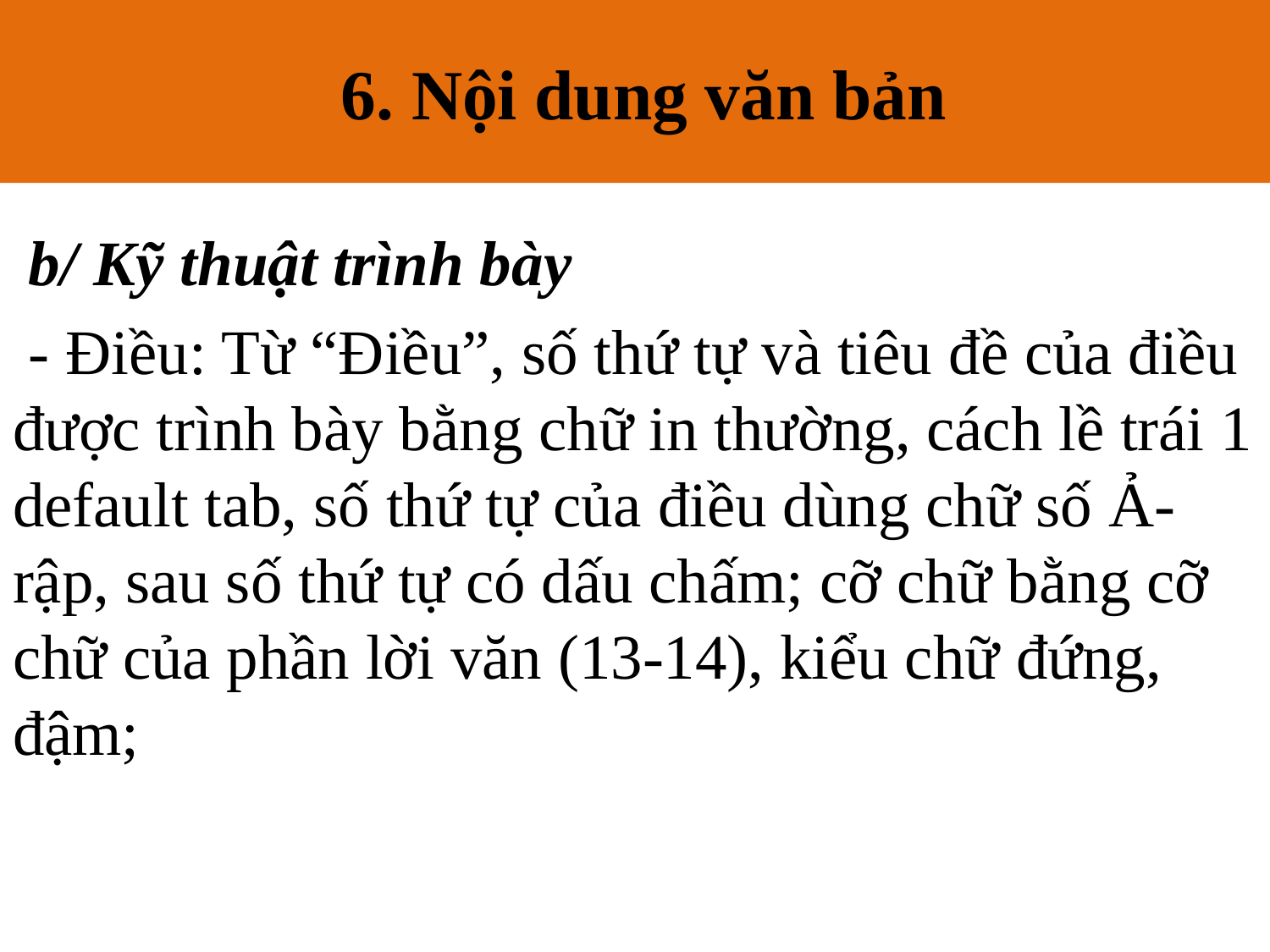

6. Nội dung văn bản
# 6. Nội dung văn bản
 b/ Kỹ thuật trình bày
 - Điều: Từ “Điều”, số thứ tự và tiêu đề của điều được trình bày bằng chữ in thường, cách lề trái 1 default tab, số thứ tự của điều dùng chữ số Ả-rập, sau số thứ tự có dấu chấm; cỡ chữ bằng cỡ chữ của phần lời văn (13-14), kiểu chữ đứng, đậm;